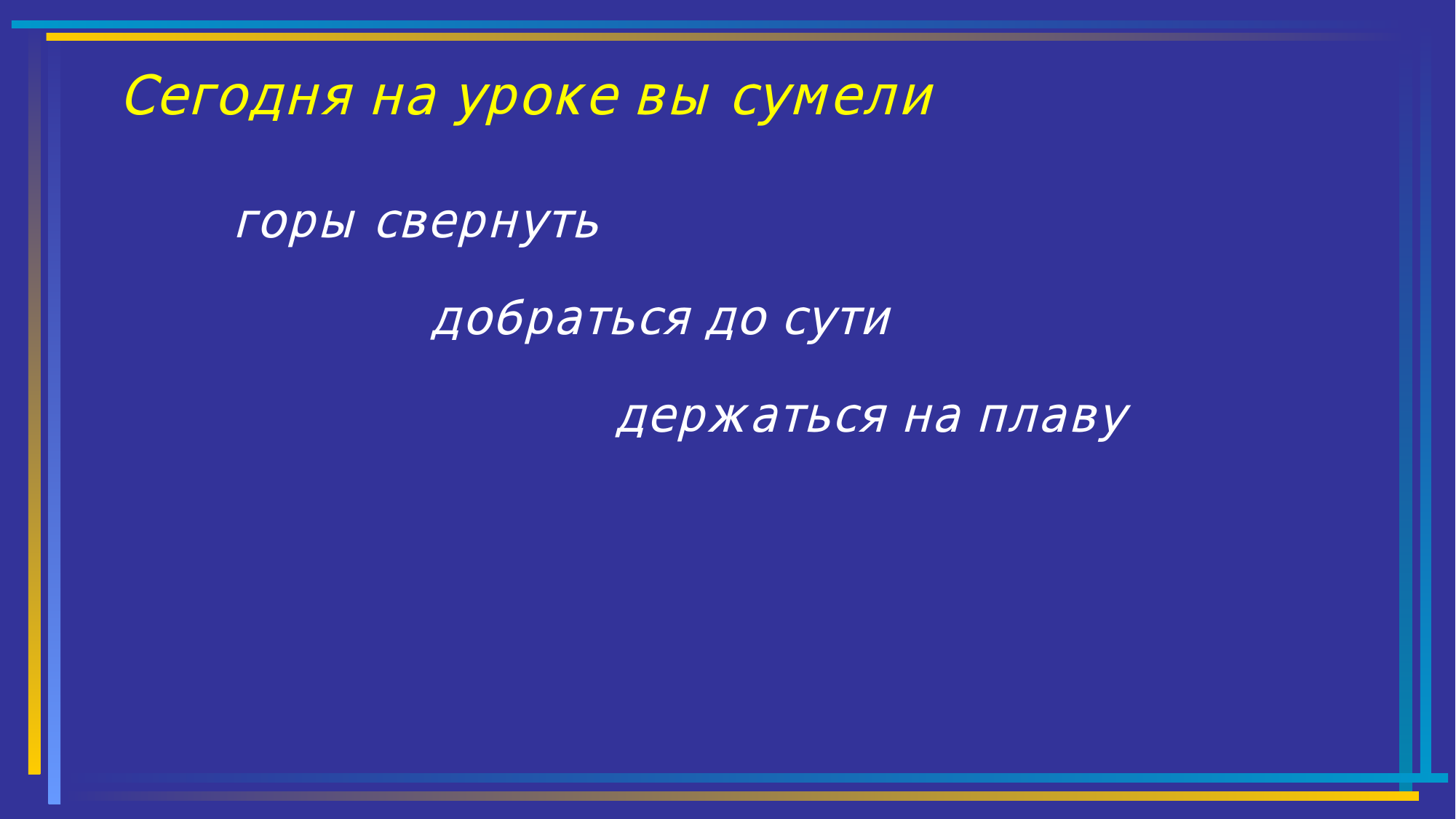

# Сегодня на уроке вы сумели
        горы свернуть
                      добраться до сути
                                   держаться на плаву